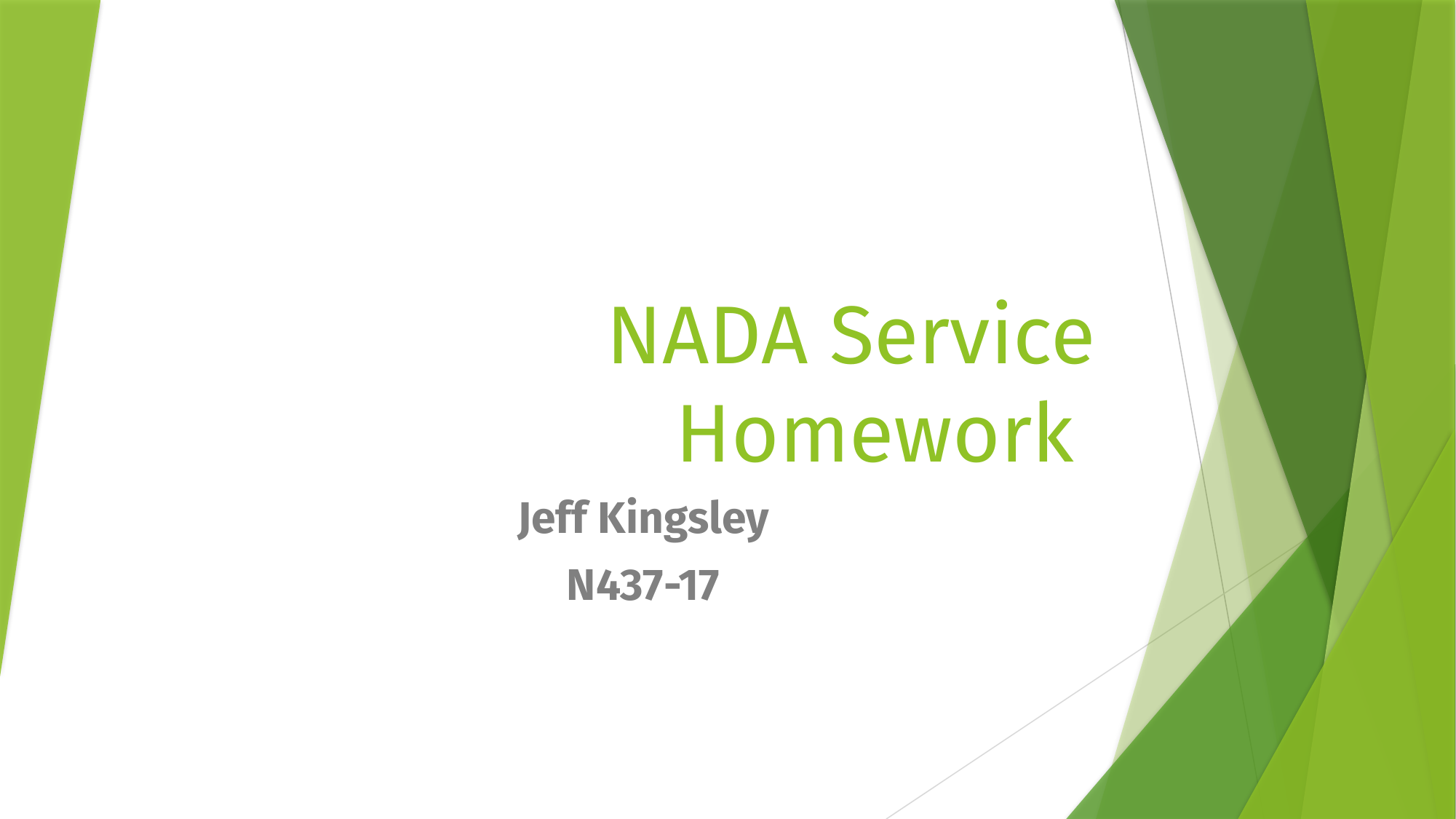

# NADA Service Homework
Jeff Kingsley
N437-17